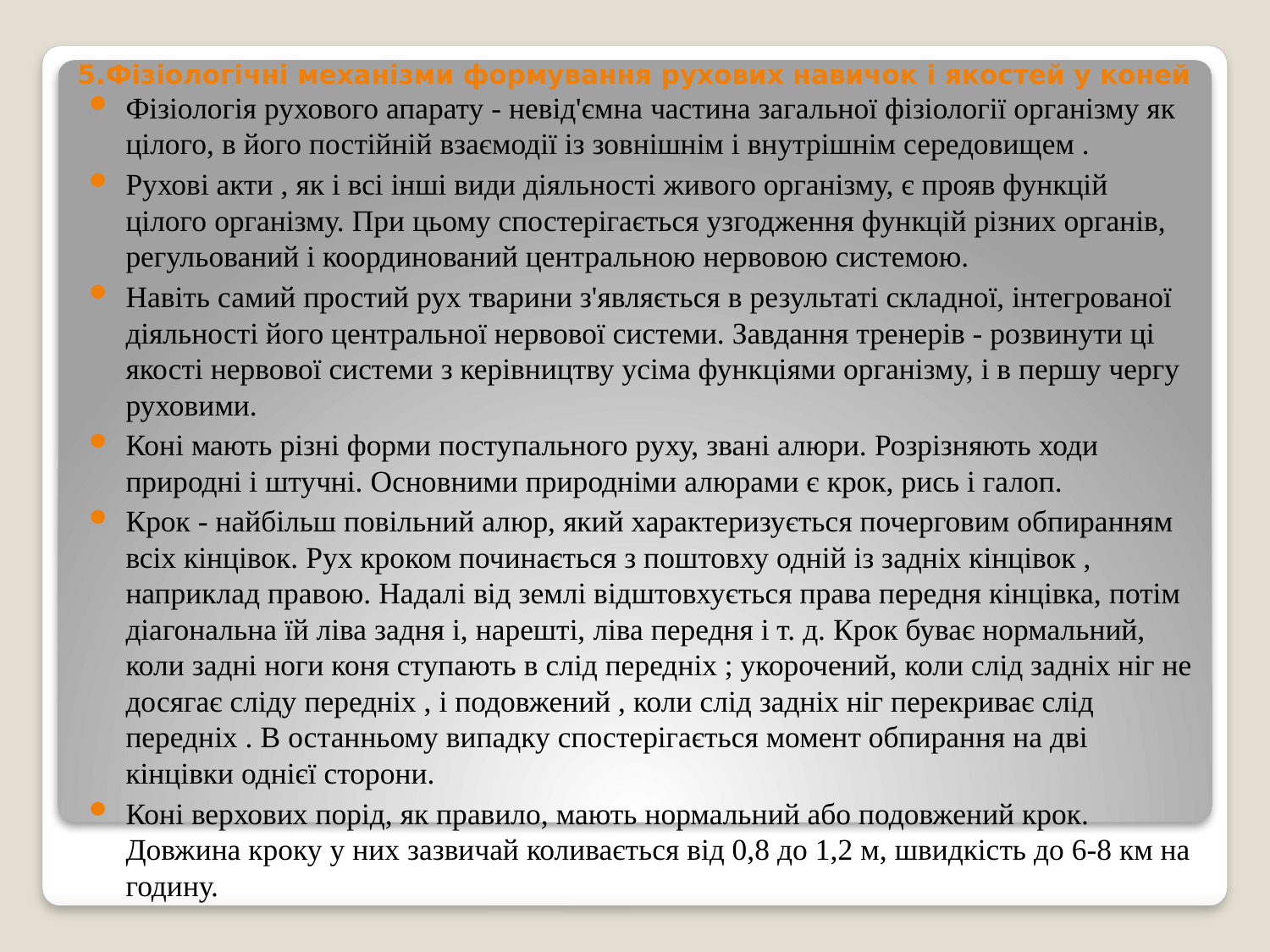

# 5.Фізіологічні механізми формування рухових навичок і якостей у коней
Фізіологія рухового апарату - невід'ємна частина загальної фізіології організму як цілого, в його постійній взаємодії із зовнішнім і внутрішнім середовищем .
Рухові акти , як і всі інші види діяльності живого організму, є прояв функцій цілого організму. При цьому спостерігається узгодження функцій різних органів, регульований і координований центральною нервовою системою.
Навіть самий простий рух тварини з'являється в результаті складної, інтегрованої діяльності його центральної нервової системи. Завдання тренерів - розвинути ці якості нервової системи з керівництву усіма функціями організму, і в першу чергу руховими.
Коні мають різні форми поступального руху, звані алюри. Розрізняють ходи природні і штучні. Основними природніми алюрами є крок, рись і галоп.
Крок - найбільш повільний алюр, який характеризується почерговим обпиранням всіх кінцівок. Рух кроком починається з поштовху одній із задніх кінцівок , наприклад правою. Надалі від землі відштовхується права передня кінцівка, потім діагональна їй ліва задня і, нарешті, ліва передня і т. д. Крок буває нормальний, коли задні ноги коня ступають в слід передніх ; укорочений, коли слід задніх ніг не досягає сліду передніх , і подовжений , коли слід задніх ніг перекриває слід передніх . В останньому випадку спостерігається момент обпирання на дві кінцівки однієї сторони.
Коні верхових порід, як правило, мають нормальний або подовжений крок. Довжина кроку у них зазвичай коливається від 0,8 до 1,2 м, швидкість до 6-8 км на годину.